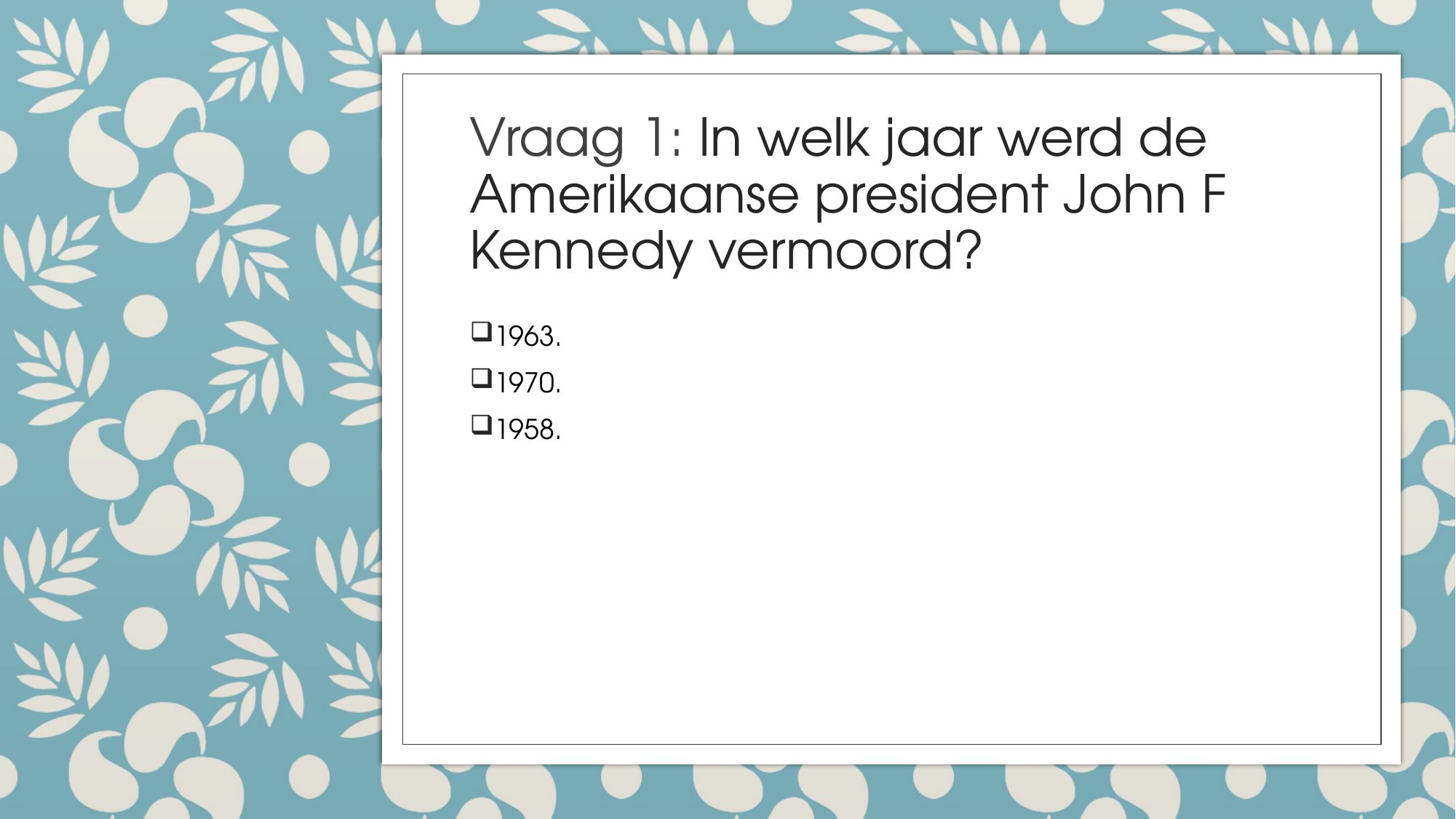

# Vraag 1: In welk jaar werd de Amerikaanse president John F Kennedy vermoord?
1963.
1970.
1958.